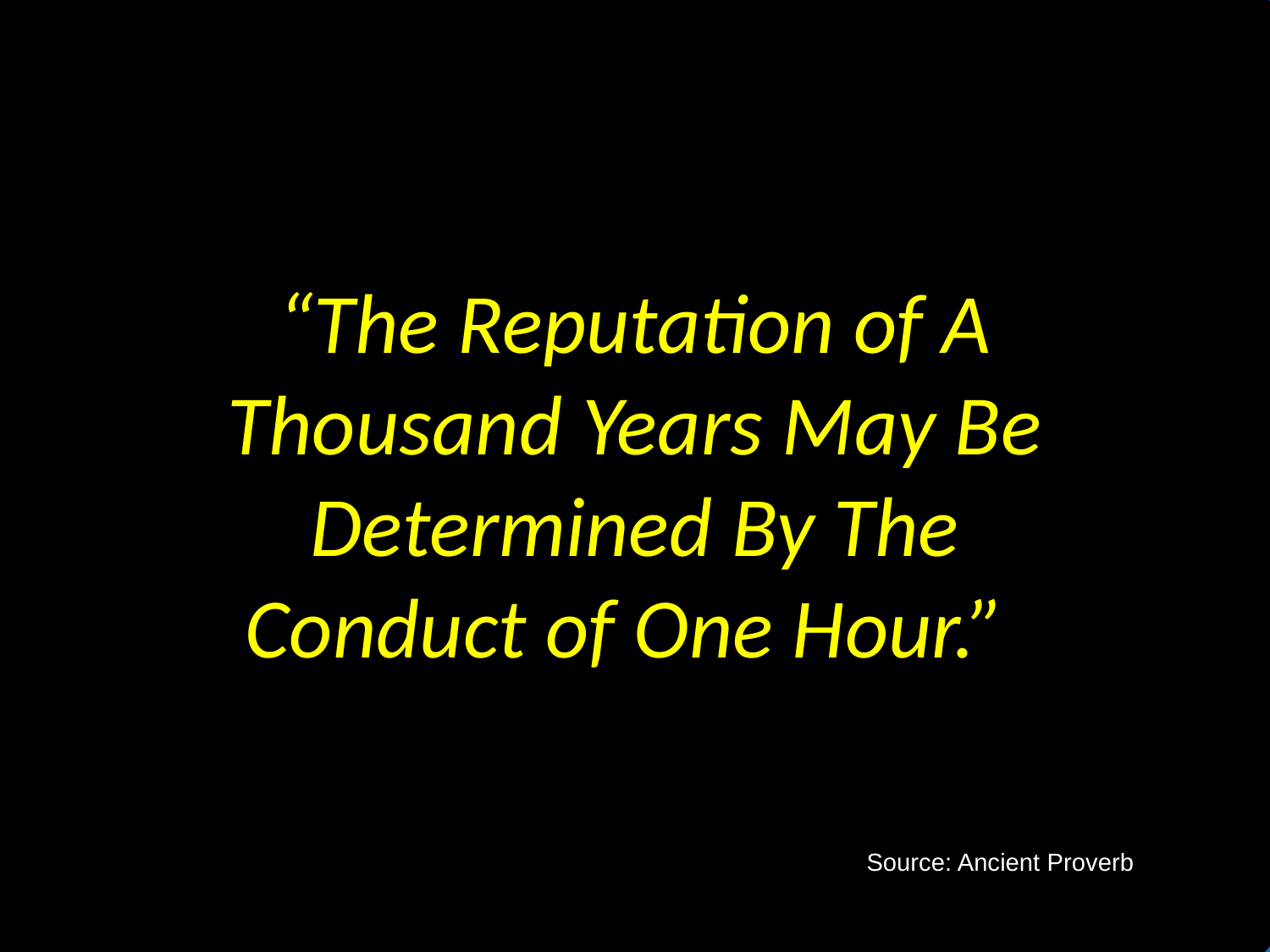

# Set-up Notes
“The Reputation of A Thousand Years May Be Determined By The Conduct of One Hour.”
Source: Ancient Proverb